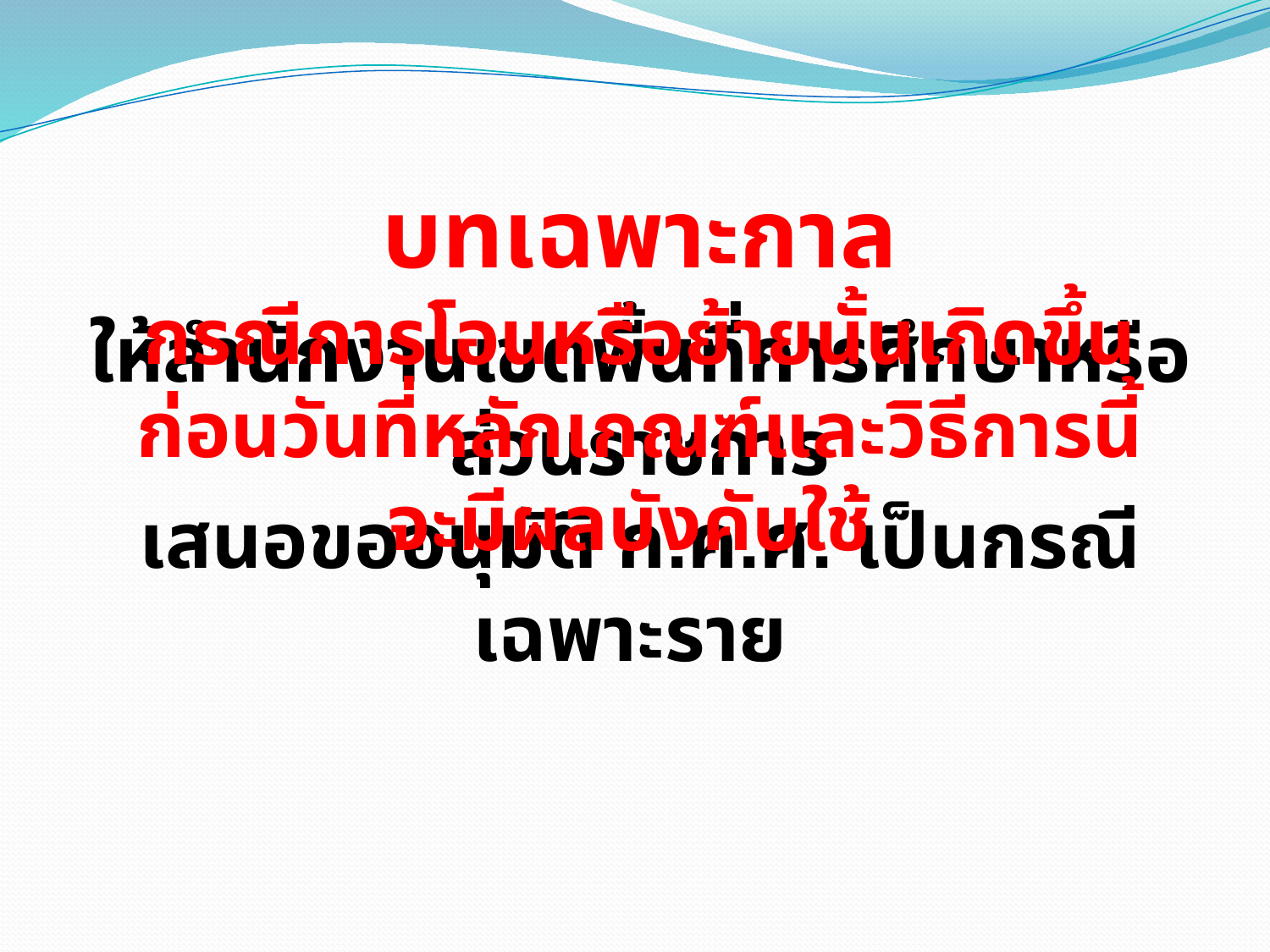

บทเฉพาะกาล
กรณีการโอนหรือย้ายนั้นเกิดขึ้นก่อนวันที่หลักเกณฑ์และวิธีการนี้จะมีผลบังคับใช้
# ให้สำนักงานเขตพื้นที่การศึกษาหรือส่วนราชการ เสนอขออนุมัติ ก.ค.ศ. เป็นกรณีเฉพาะราย